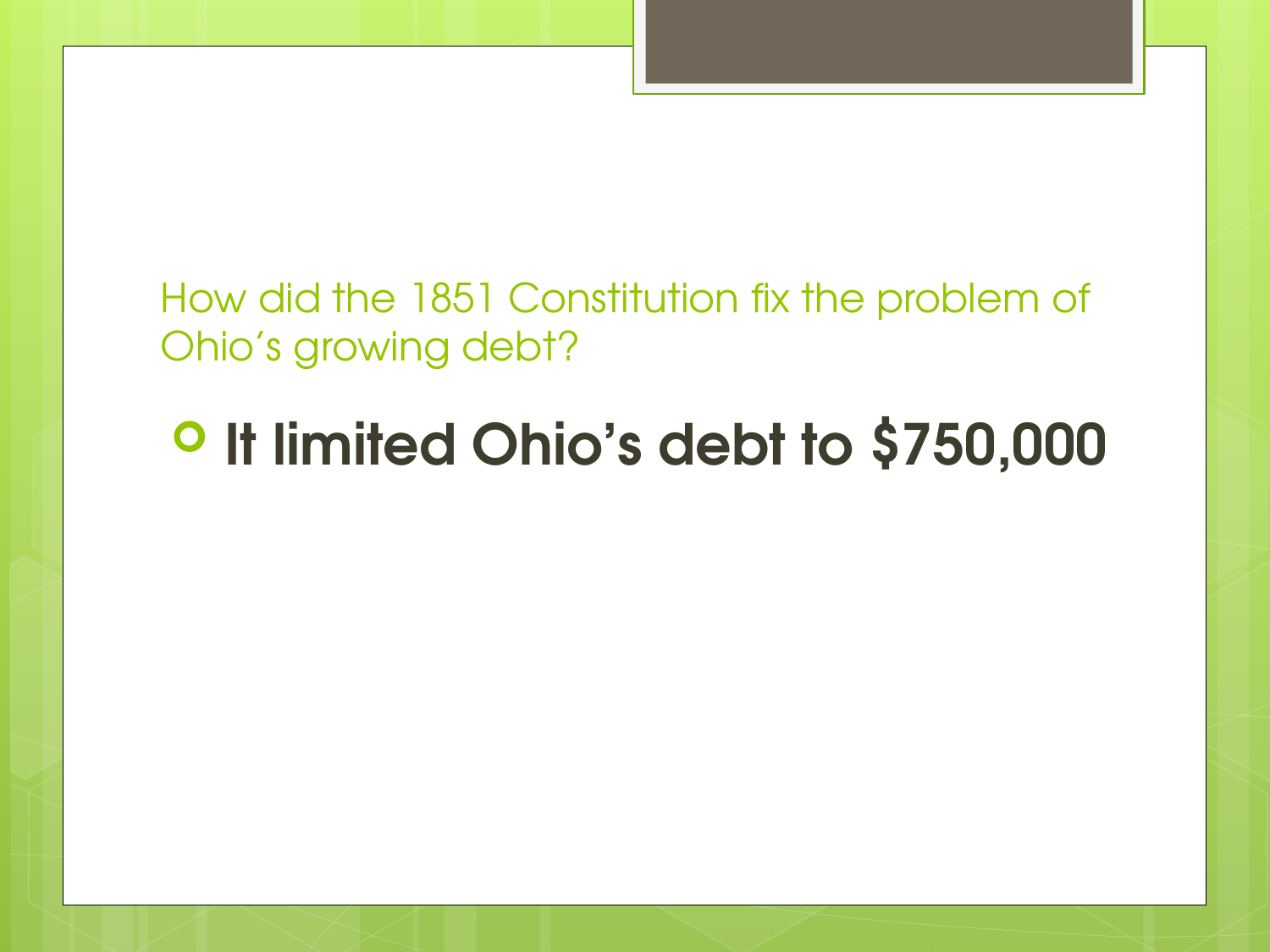

# How did the 1851 Constitution fix the problem of Ohio’s growing debt?
 It limited Ohio’s debt to $750,000